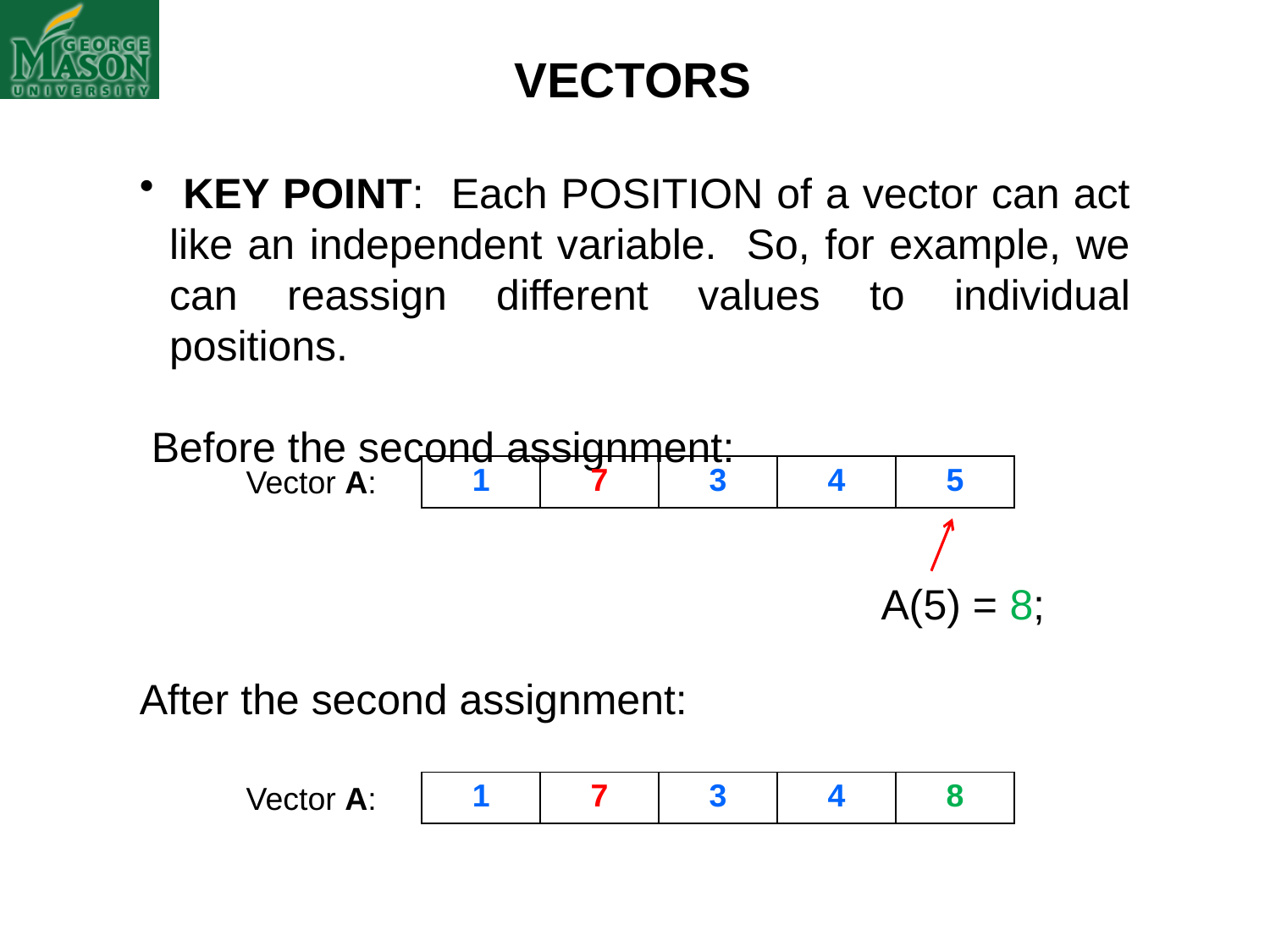

VECTORS
 KEY POINT:  Each POSITION of a vector can act like an independent variable.  So, for example, we can reassign different values to individual positions.

 Before the second assignment:
Vector A:
| 1 | 7 | 3 | 4 | 5 |
| --- | --- | --- | --- | --- |
A(5) = 8;
After the second assignment:
Vector A:
| 1 | 7 | 3 | 4 | 8 |
| --- | --- | --- | --- | --- |